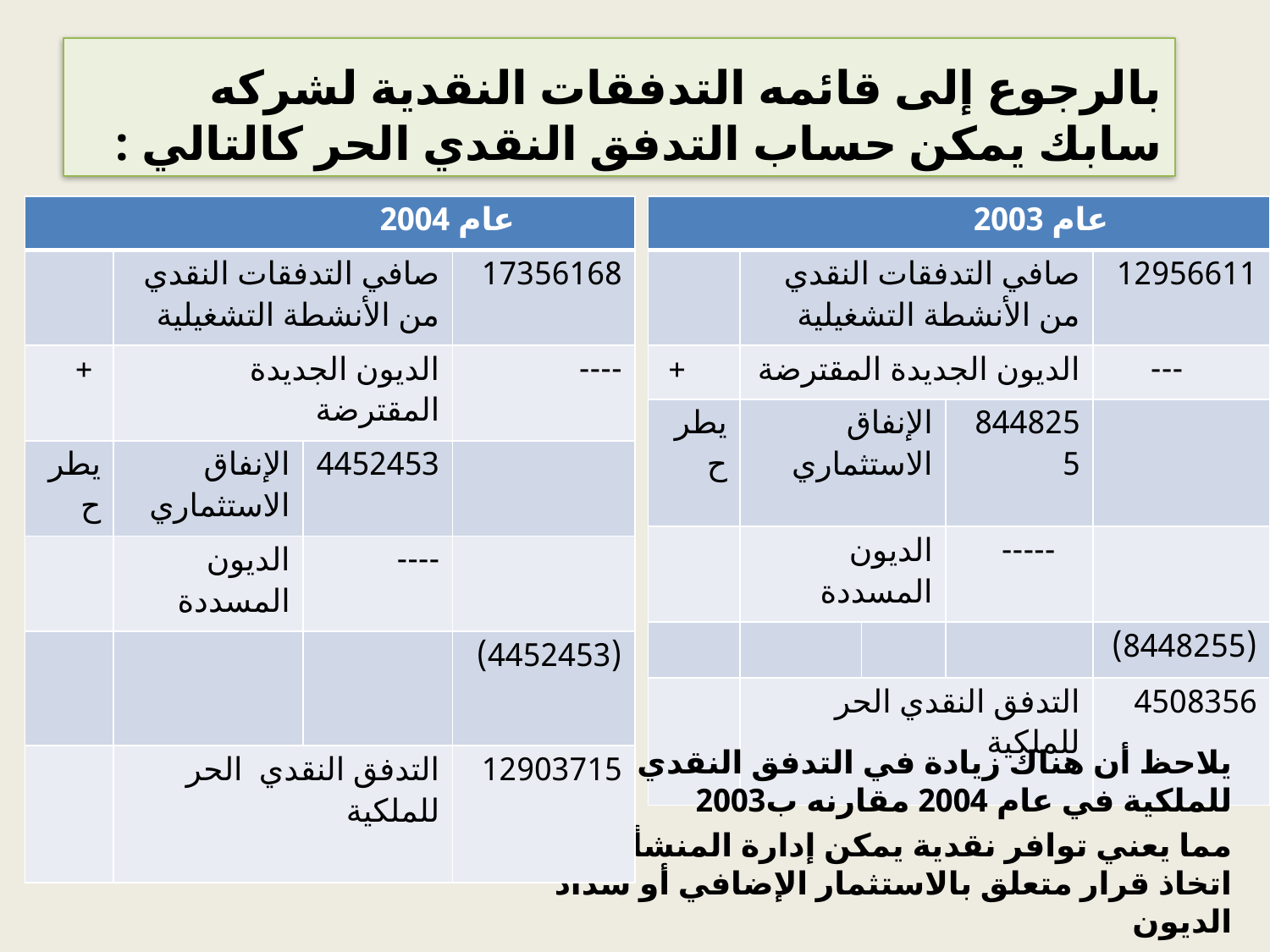

# بالرجوع إلى قائمه التدفقات النقدية لشركه سابك يمكن حساب التدفق النقدي الحر كالتالي :
| عام 2004 |  |  |  |
| --- | --- | --- | --- |
|  | صافي التدفقات النقدي من الأنشطة التشغيلية |  | 17356168 |
| + | الديون الجديدة المقترضة |  | ---- |
| يطرح | الإنفاق الاستثماري | 4452453 |  |
|  | الديون المسددة | ---- |  |
|  |  |  | (4452453) |
|  | التدفق النقدي الحر للملكية |  | 12903715 |
| عام 2003 |  |  |  |  |
| --- | --- | --- | --- | --- |
|  | صافي التدفقات النقدي من الأنشطة التشغيلية |  |  | 12956611 |
| + | الديون الجديدة المقترضة |  |  | --- |
| يطرح | الإنفاق الاستثماري |  | 8448255 |  |
|  | الديون المسددة |  | ----- |  |
|  |  |  |  | (8448255) |
|  | التدفق النقدي الحر للملكية |  |  | 4508356 |
يلاحظ أن هناك زيادة في التدفق النقدي الحر للملكية في عام 2004 مقارنه ب2003
مما يعني توافر نقدية يمكن إدارة المنشأة من اتخاذ قرار متعلق بالاستثمار الإضافي أو سداد الديون